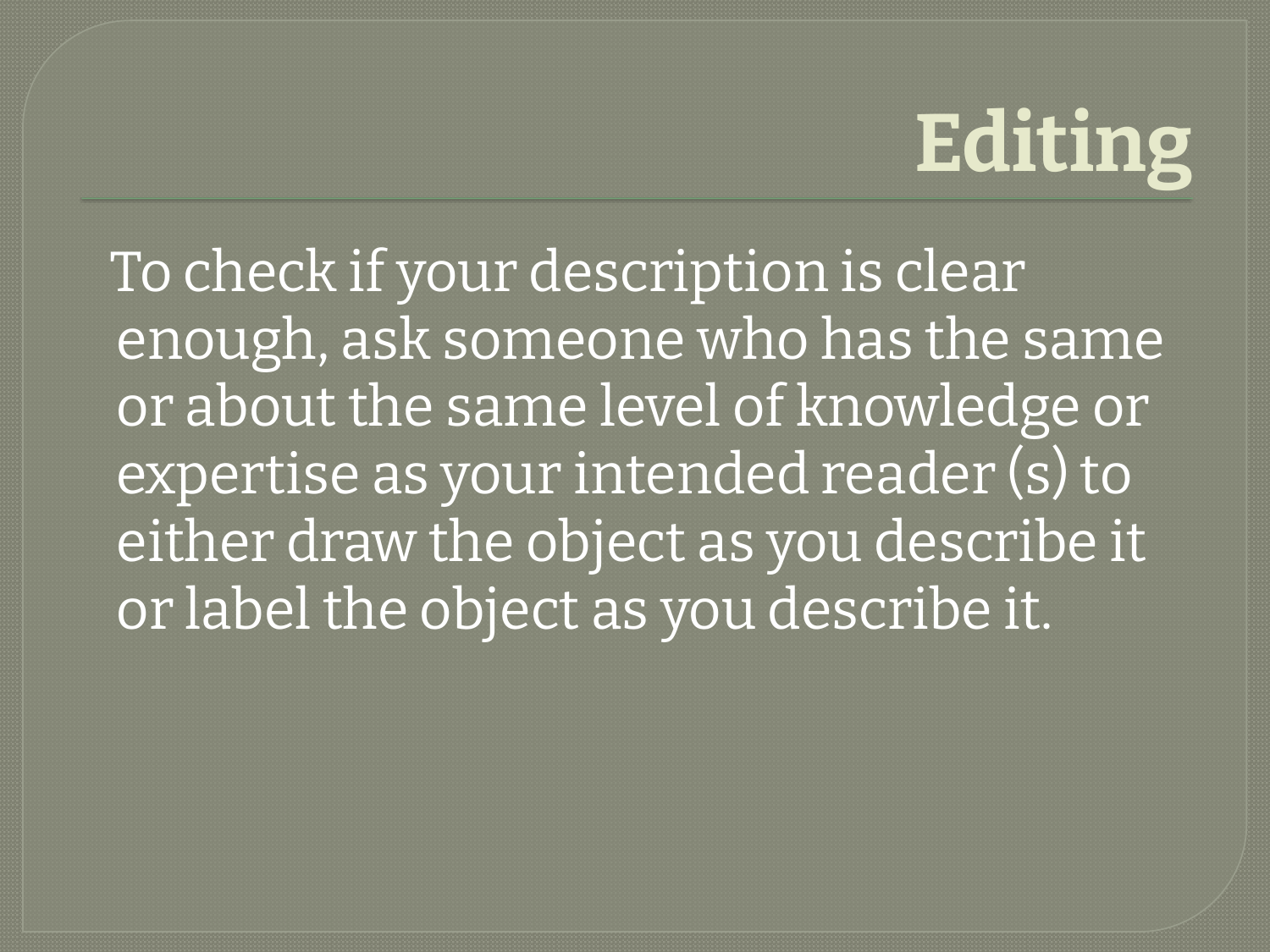

# Editing
   To check if your description is clear enough, ask someone who has the same or about the same level of knowledge or expertise as your intended reader (s) to either draw the object as you describe it or label the object as you describe it.